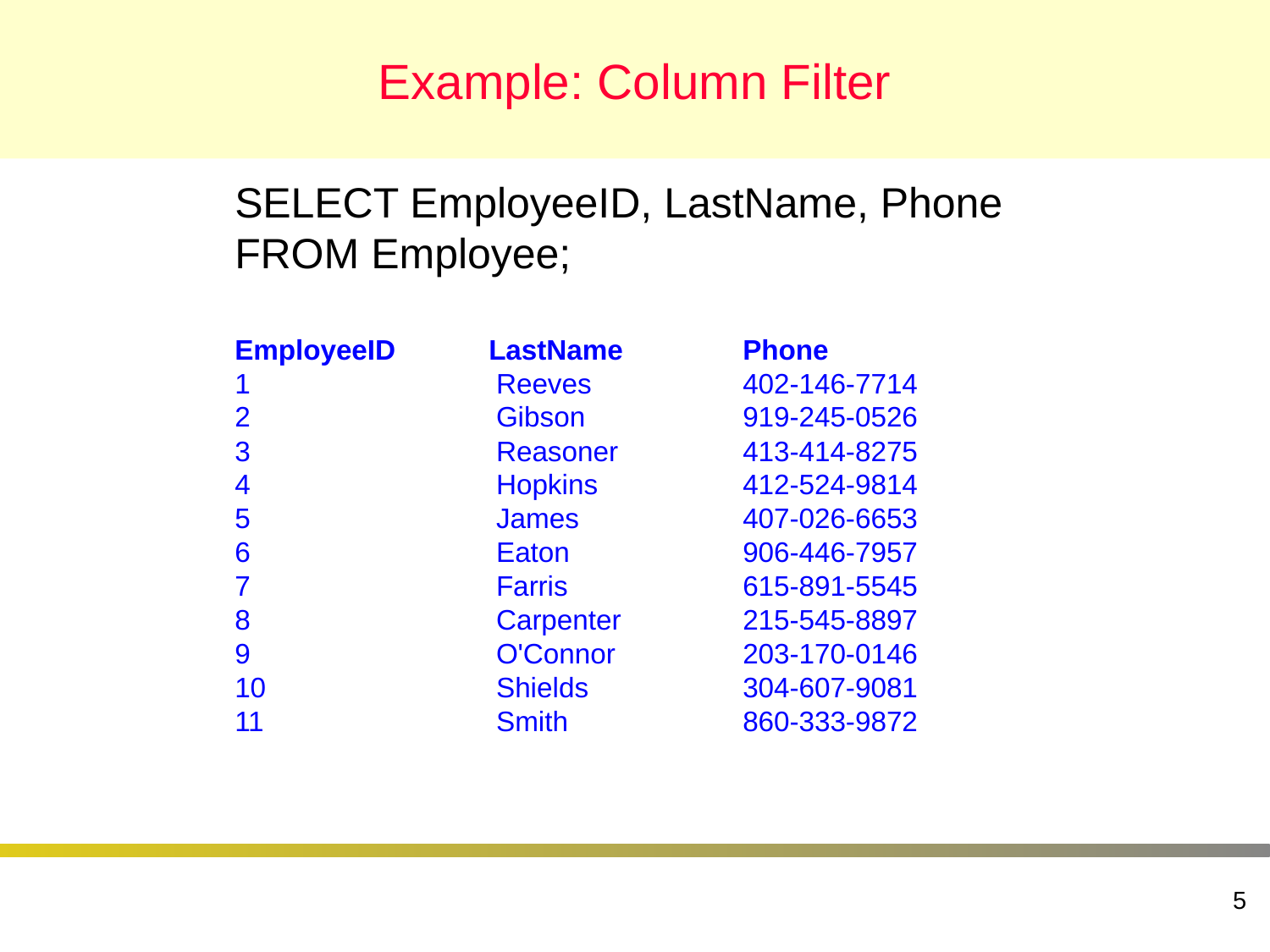

# Example: Column Filter
SELECT EmployeeID, LastName, Phone
FROM Employee;
EmployeeID	LastName	Phone
1	Reeves	402-146-7714
2	Gibson	919-245-0526
3	Reasoner	413-414-8275
4	Hopkins	412-524-9814
5	James	407-026-6653
6	Eaton	906-446-7957
7	Farris	615-891-5545
8	Carpenter	215-545-8897
9	O'Connor	203-170-0146
10	Shields	304-607-9081
11	Smith	860-333-9872
5